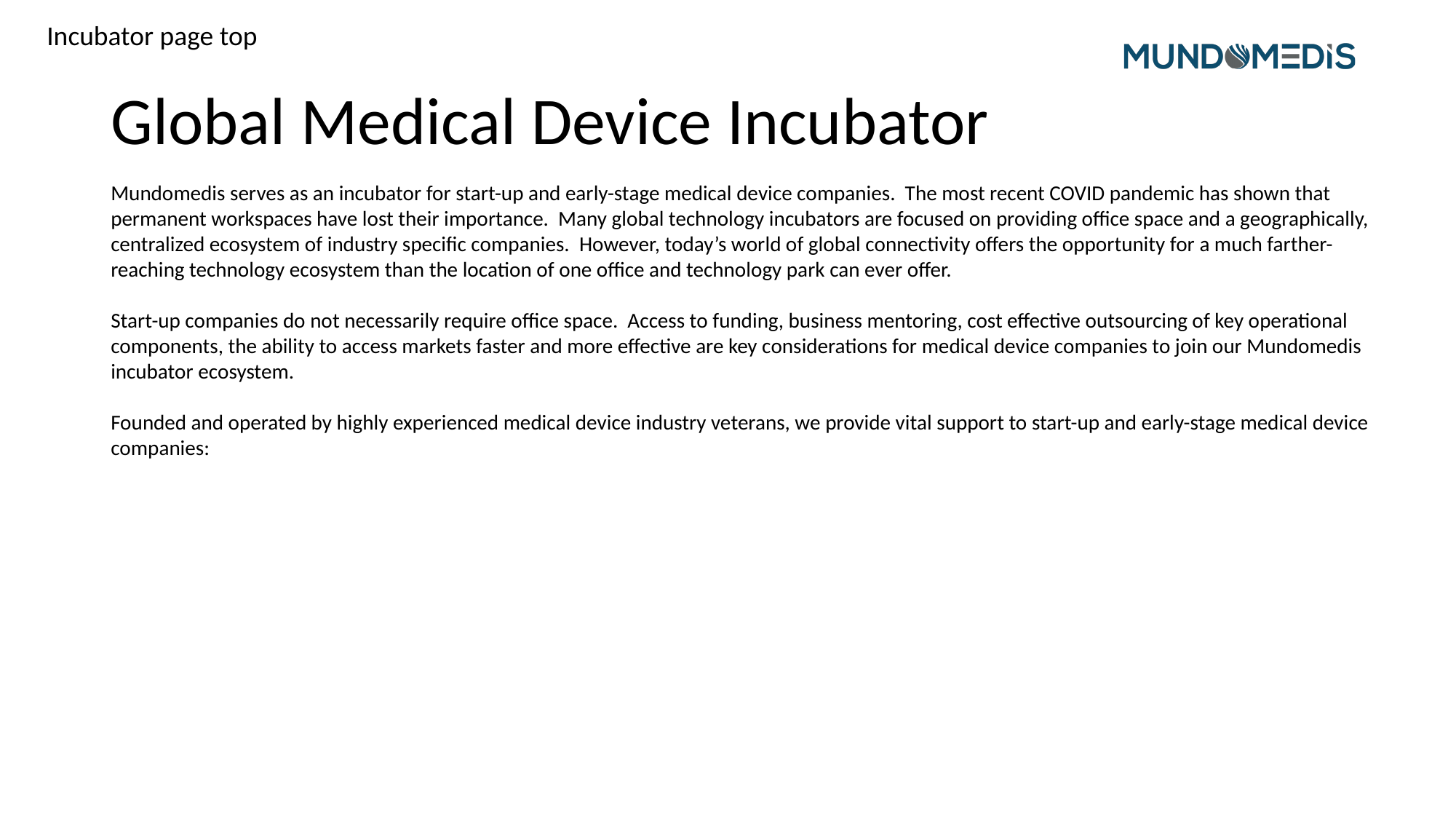

Incubator page top
# Global Medical Device Incubator
Mundomedis serves as an incubator for start-up and early-stage medical device companies.  The most recent COVID pandemic has shown that permanent workspaces have lost their importance.  Many global technology incubators are focused on providing office space and a geographically, centralized ecosystem of industry specific companies.  However, today’s world of global connectivity offers the opportunity for a much farther-reaching technology ecosystem than the location of one office and technology park can ever offer.

Start-up companies do not necessarily require office space.  Access to funding, business mentoring, cost effective outsourcing of key operational components, the ability to access markets faster and more effective are key considerations for medical device companies to join our Mundomedis incubator ecosystem.

Founded and operated by highly experienced medical device industry veterans, we provide vital support to start-up and early-stage medical device companies: